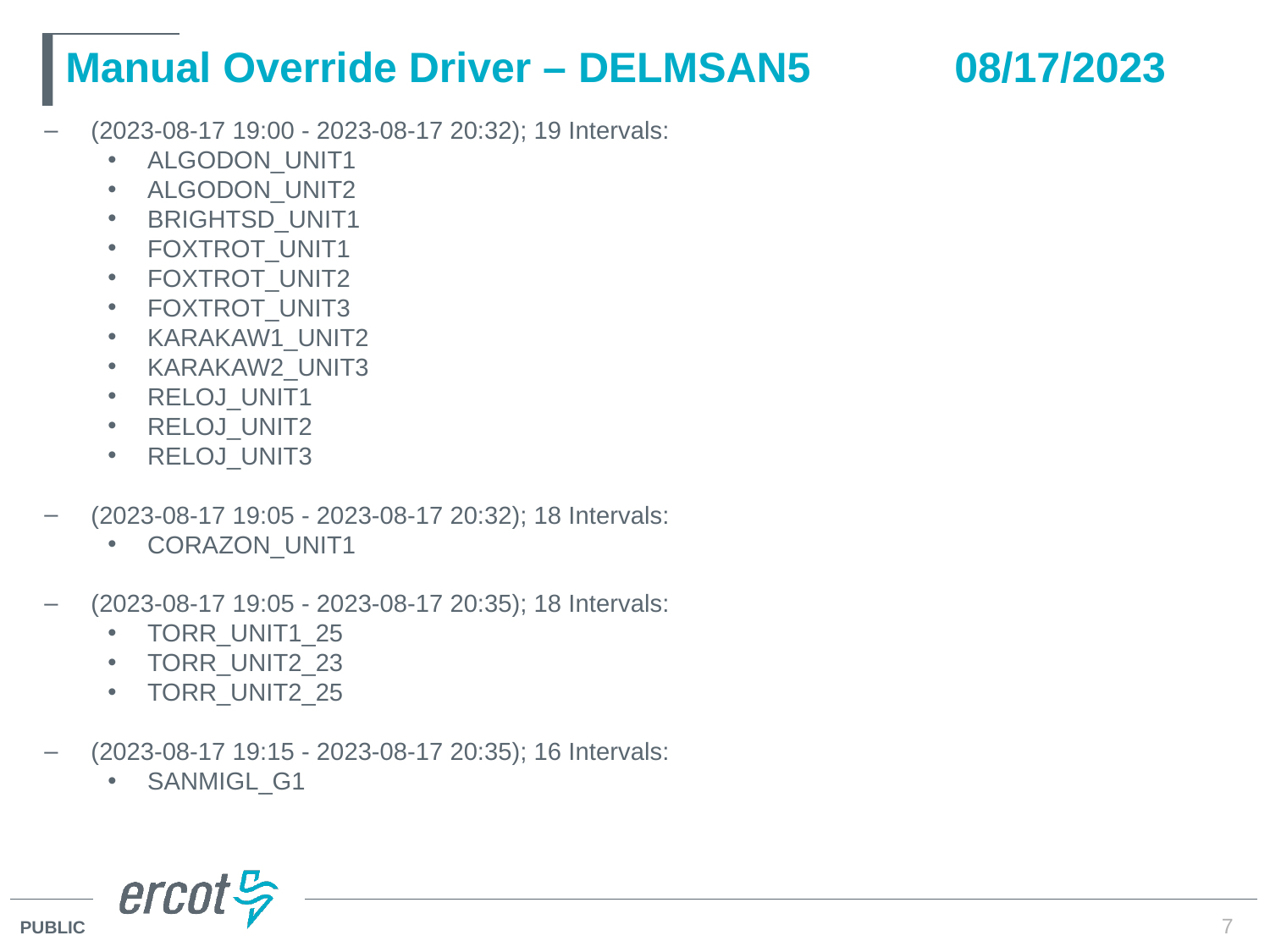

# Manual Override Driver – DELMSAN5		08/17/2023
 (2023-08-17 19:00 - 2023-08-17 20:32); 19 Intervals:
ALGODON_UNIT1
ALGODON_UNIT2
BRIGHTSD_UNIT1
FOXTROT_UNIT1
FOXTROT_UNIT2
FOXTROT_UNIT3
KARAKAW1_UNIT2
KARAKAW2_UNIT3
RELOJ_UNIT1
RELOJ_UNIT2
RELOJ_UNIT3

 (2023-08-17 19:05 - 2023-08-17 20:32); 18 Intervals:
CORAZON_UNIT1

 (2023-08-17 19:05 - 2023-08-17 20:35); 18 Intervals:
TORR_UNIT1_25
TORR_UNIT2_23
TORR_UNIT2_25

 (2023-08-17 19:15 - 2023-08-17 20:35); 16 Intervals:
SANMIGL_G1
7